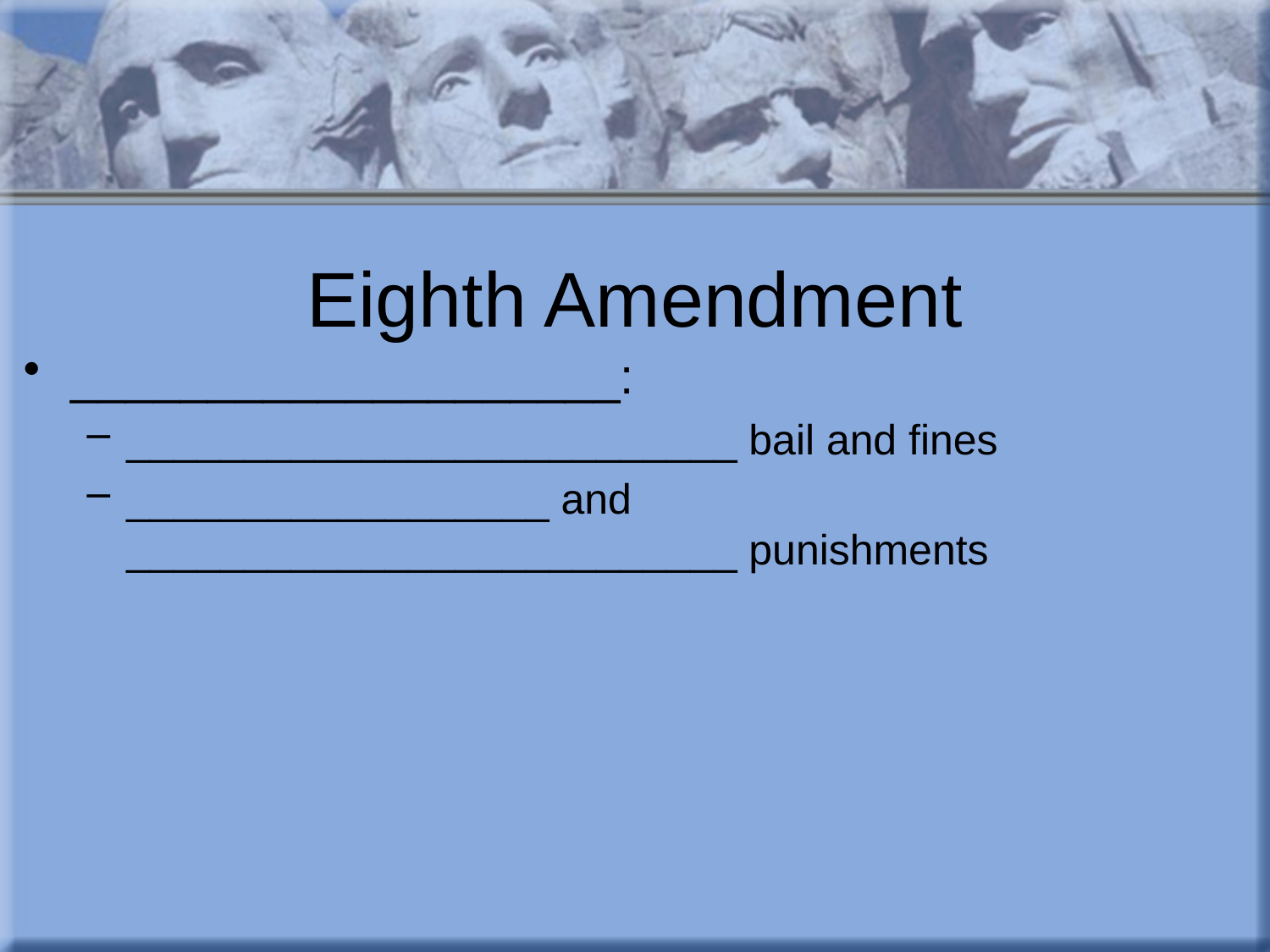

# Eighth Amendment
____________________:
__________________________ bail and fines
__________________ and __________________________ punishments